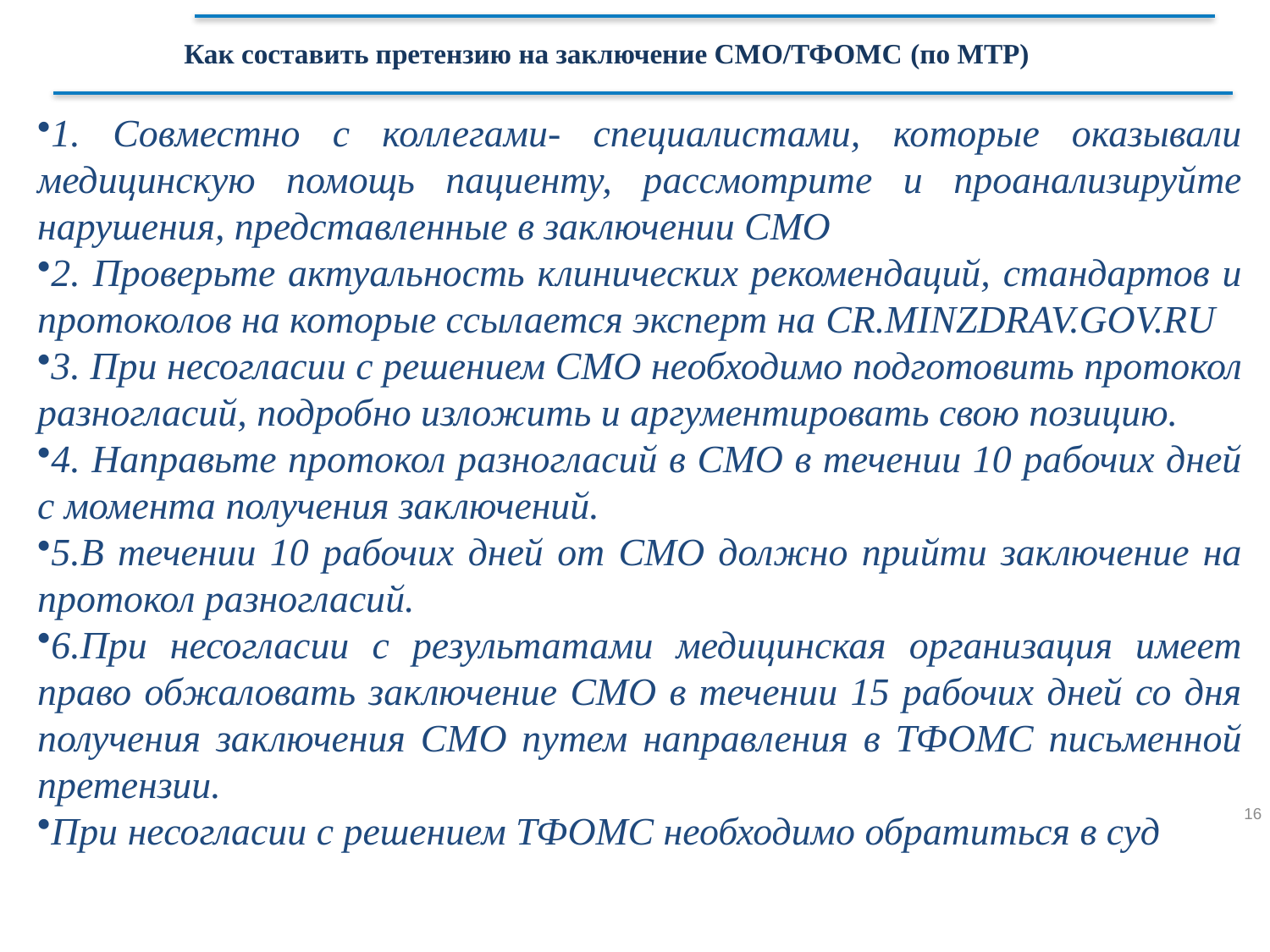

Как составить претензию на заключение СМО/ТФОМС (по МТР)
1. Совместно с коллегами- специалистами, которые оказывали медицинскую помощь пациенту, рассмотрите и проанализируйте нарушения, представленные в заключении СМО
2. Проверьте актуальность клинических рекомендаций, стандартов и протоколов на которые ссылается эксперт на CR.MINZDRAV.GOV.RU
3. При несогласии с решением СМО необходимо подготовить протокол разногласий, подробно изложить и аргументировать свою позицию.
4. Направьте протокол разногласий в СМО в течении 10 рабочих дней с момента получения заключений.
5.В течении 10 рабочих дней от СМО должно прийти заключение на протокол разногласий.
6.При несогласии с результатами медицинская организация имеет право обжаловать заключение СМО в течении 15 рабочих дней со дня получения заключения СМО путем направления в ТФОМС письменной претензии.
При несогласии с решением ТФОМС необходимо обратиться в суд
16